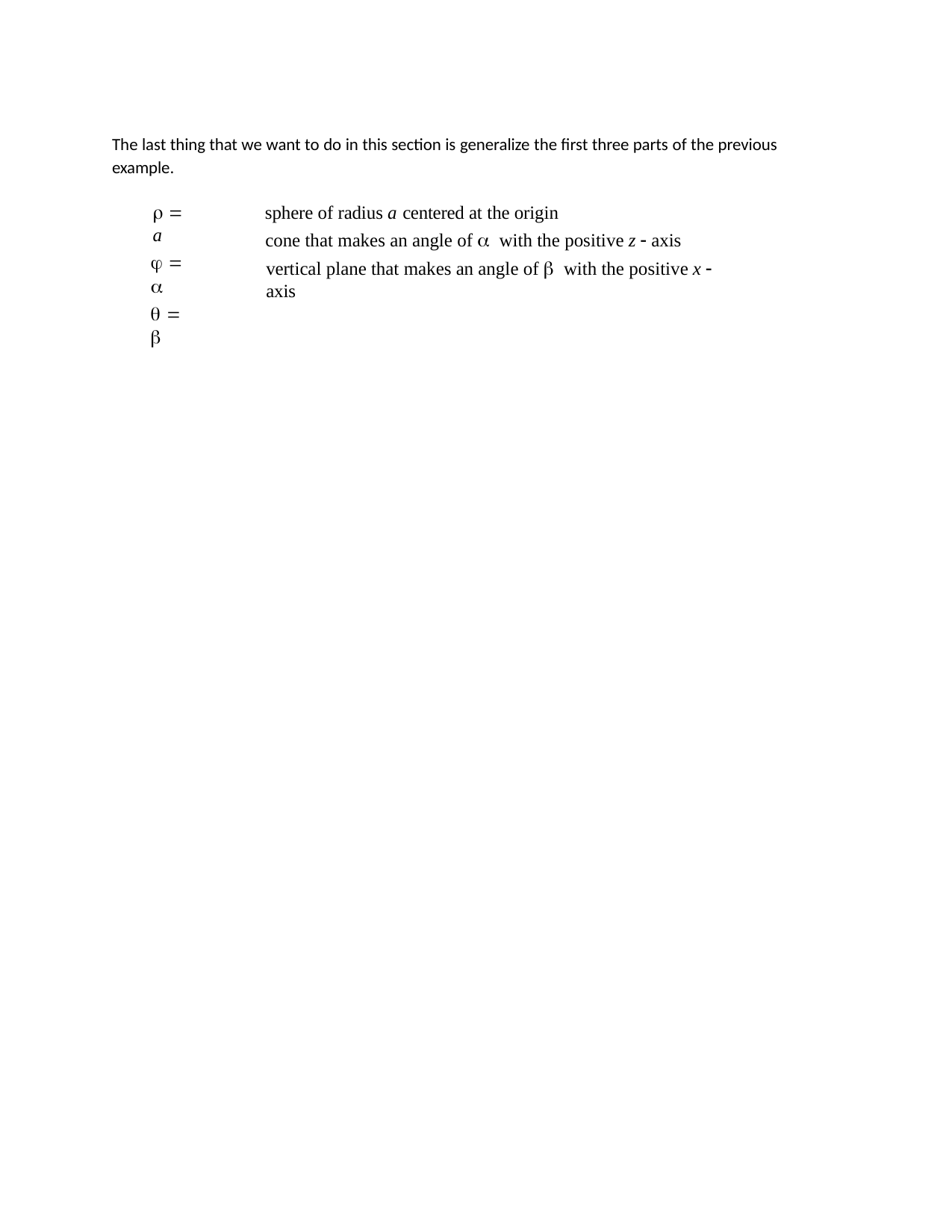

The last thing that we want to do in this section is generalize the first three parts of the previous  example.
ρ = a
ϕ = α
θ = β
sphere of radius a centered at the origin
cone that makes an angle of α  with the positive z − axis
vertical plane that makes an angle of β  with the positive x − axis